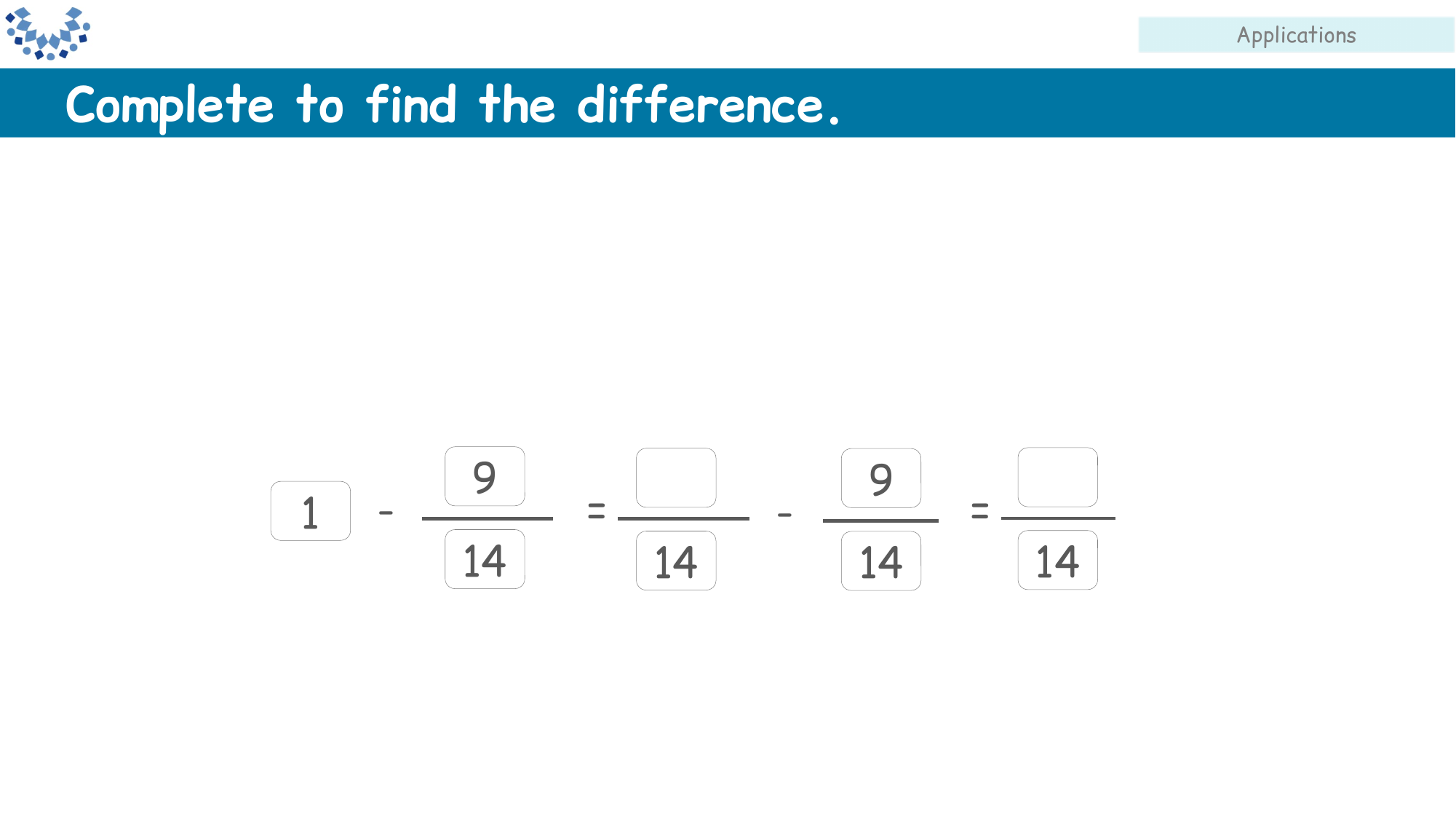

Applications
Complete to find the difference.
9
14
9
14
-
=
1

14

=
14
-